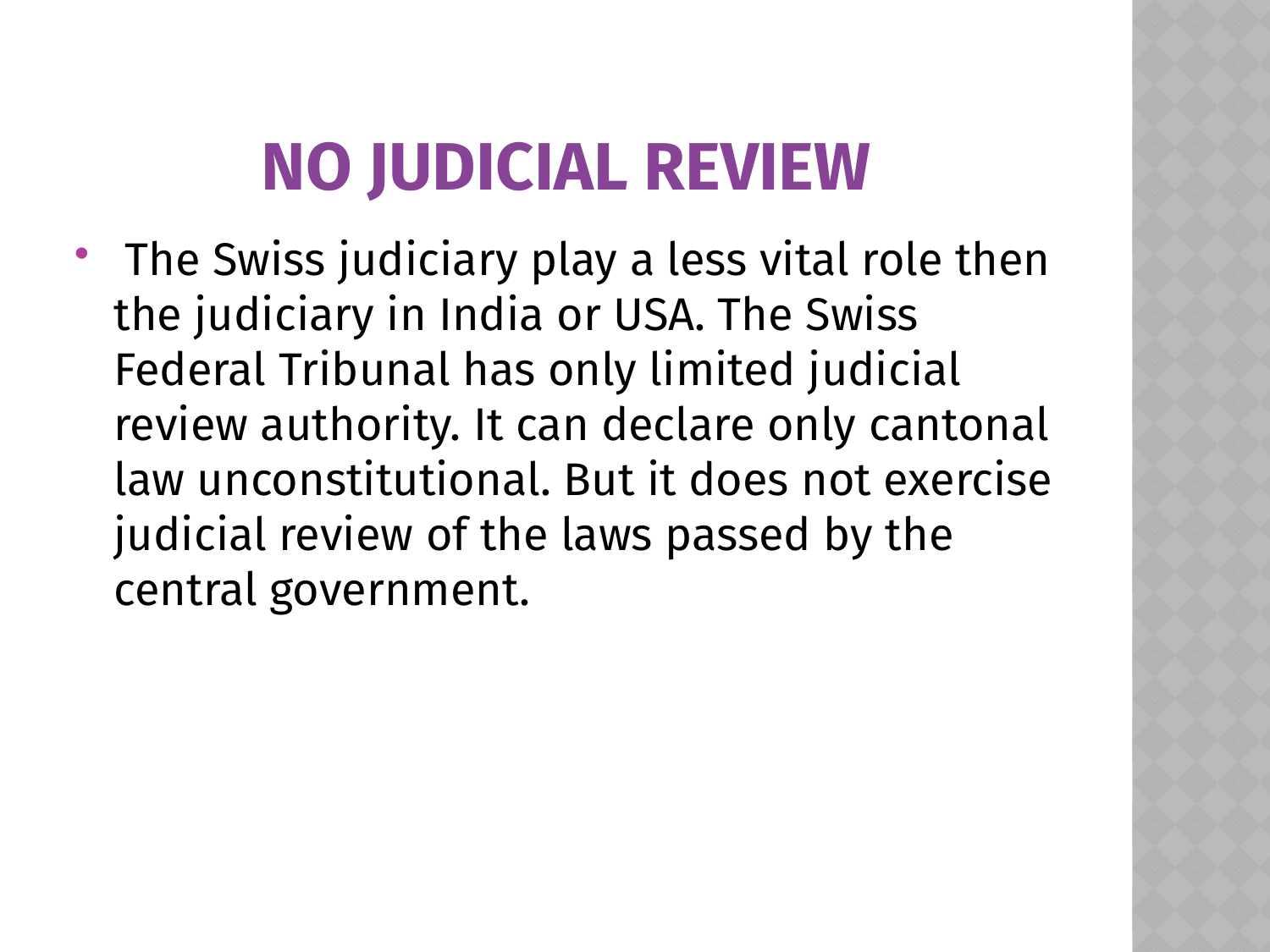

# No Judicial Review
 The Swiss judiciary play a less vital role then the judiciary in India or USA. The Swiss Federal Tribunal has only limited judicial review authority. It can declare only cantonal law unconstitutional. But it does not exercise judicial review of the laws passed by the central government.